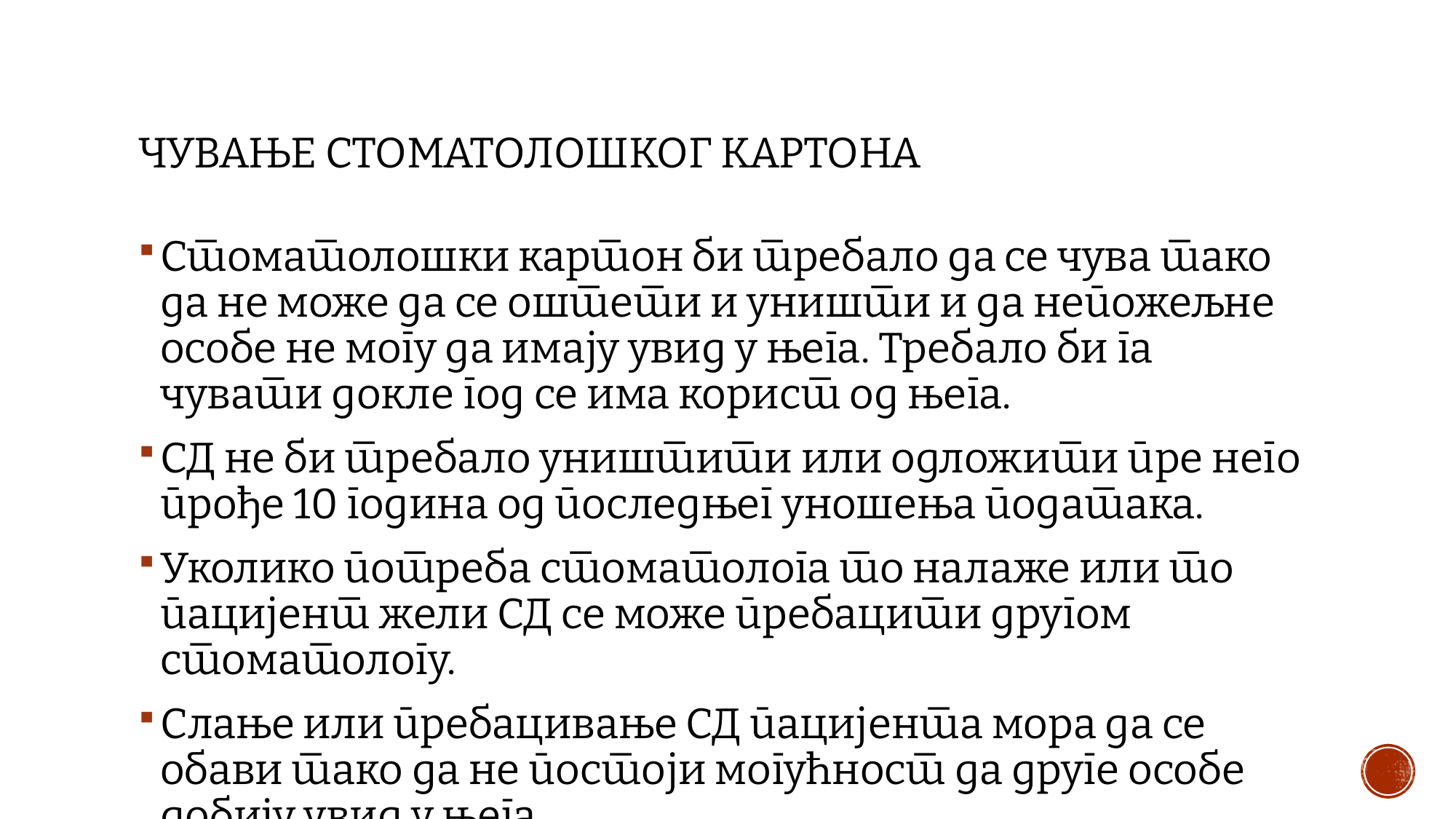

# Чување стоматолошког картона
Стоматолошки картон би требало да се чува тако да не може да се оштети и уништи и да непожељне особе не могу да имају увид у њега. Требало би га чувати докле год се има корист од њега.
СД не би требало уништити или одложити пре него прође 10 година од последњег уношења података.
Уколико потреба стоматолога то налаже или то пацијент жели СД се може пребацити другом стоматологу.
Слање или пребацивање СД пацијента мора да се обави тако да не постоји могућност да друге особе добију увид у њега.